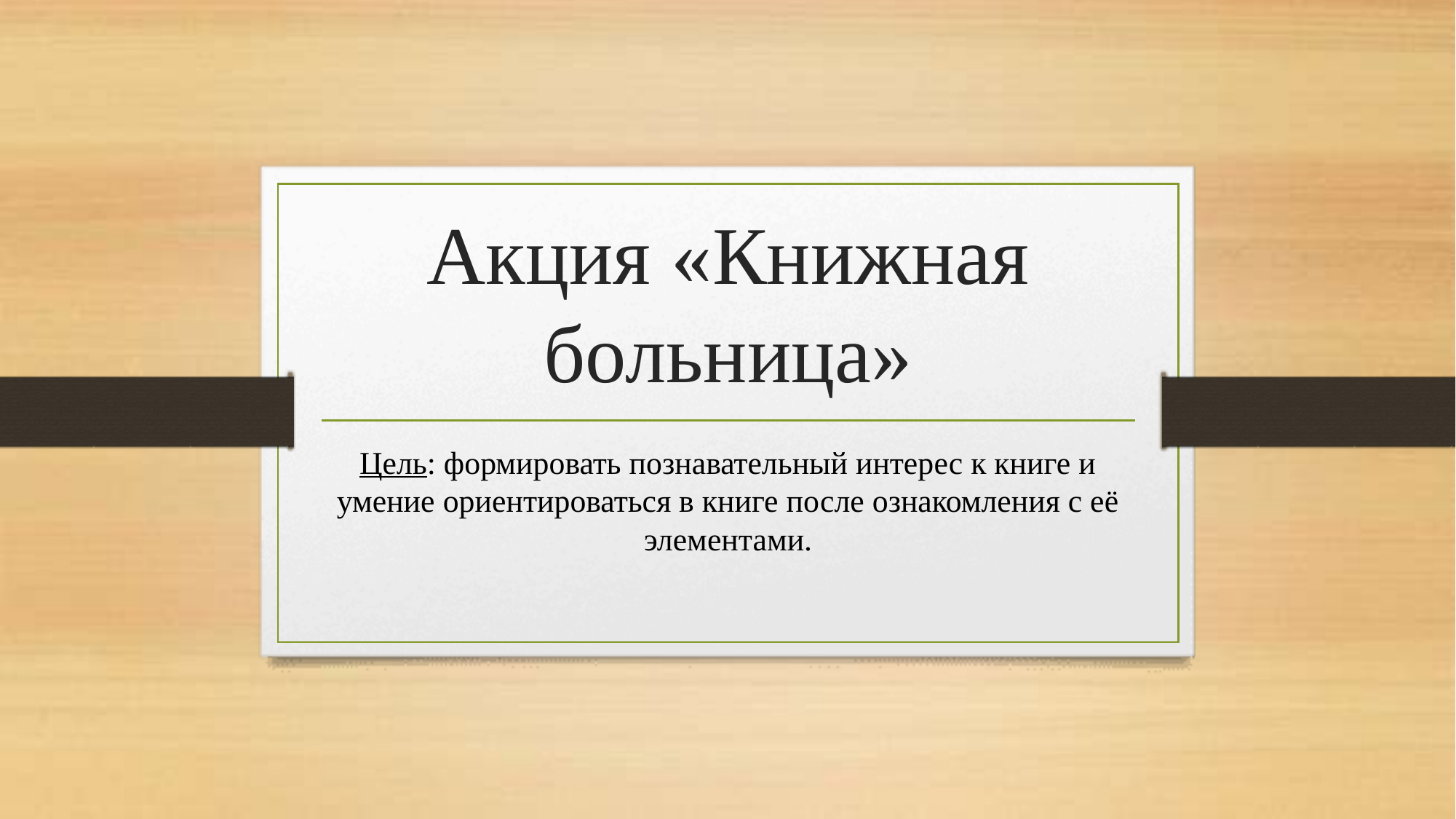

# Акция «Книжная больница»
Цель: формировать познавательный интерес к книге и умение ориентироваться в книге после ознакомления с её элементами.